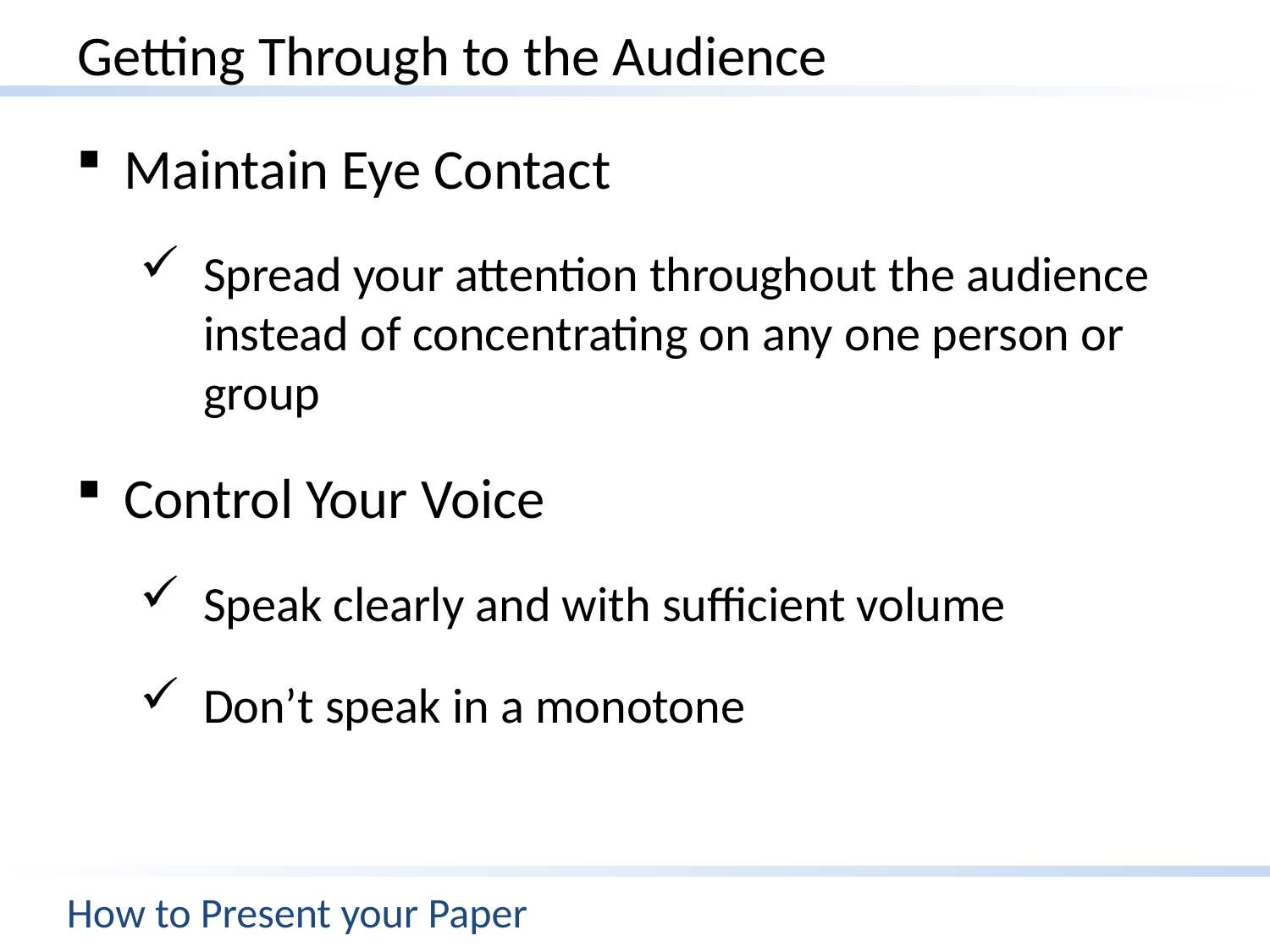

# Getting Through to the Audience

Maintain Eye Contact
Spread your attention throughout the audience instead of concentrating on any one person or group
Control Your Voice
Speak clearly and with sufficient volume
Don’t speak in a monotone

How to Present your Paper